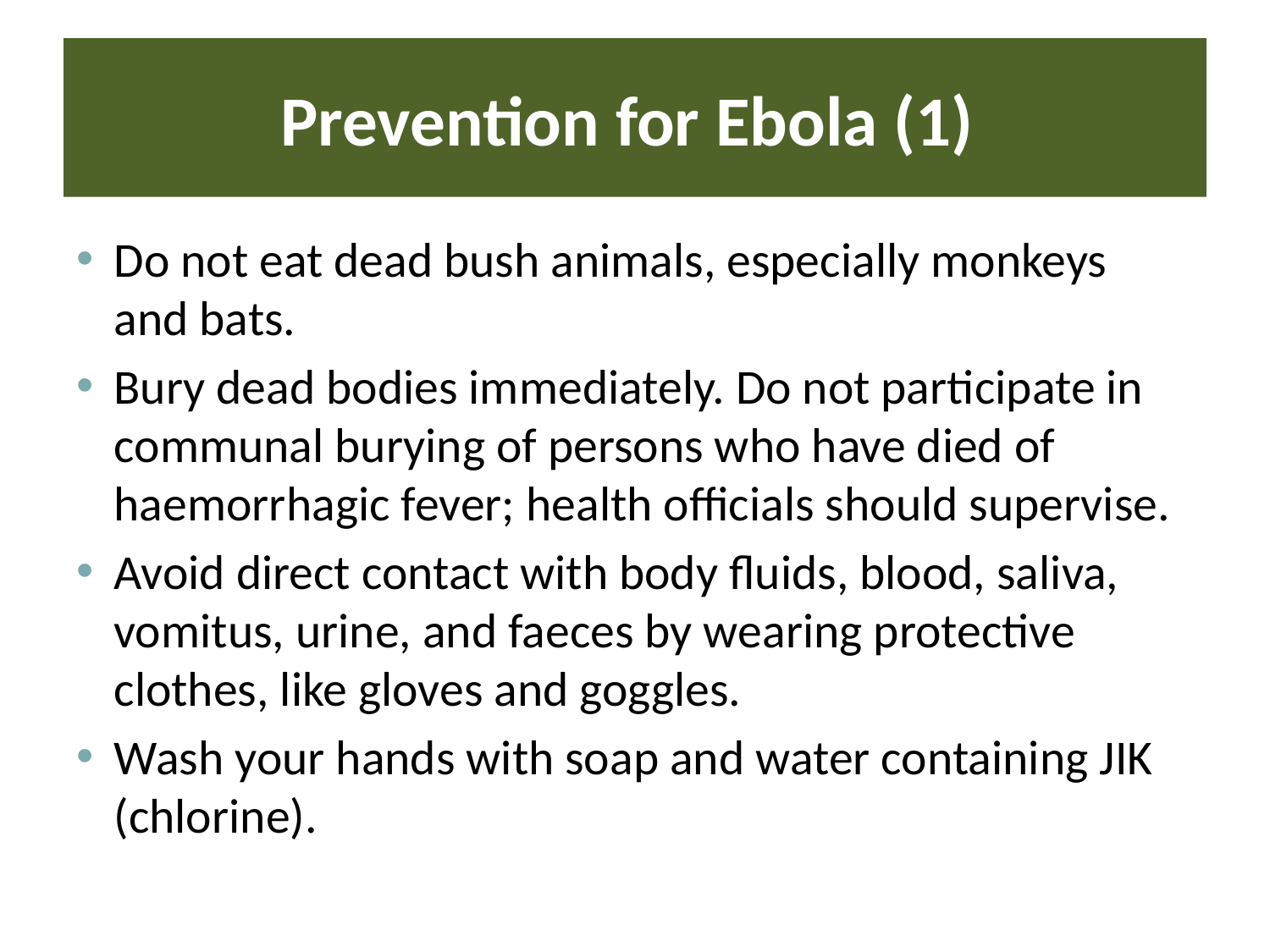

# Prevention for Ebola (1)
Do not eat dead bush animals, especially monkeys and bats.
Bury dead bodies immediately. Do not participate in communal burying of persons who have died of haemorrhagic fever; health officials should supervise.
Avoid direct contact with body fluids, blood, saliva, vomitus, urine, and faeces by wearing protective clothes, like gloves and goggles.
Wash your hands with soap and water containing JIK (chlorine).